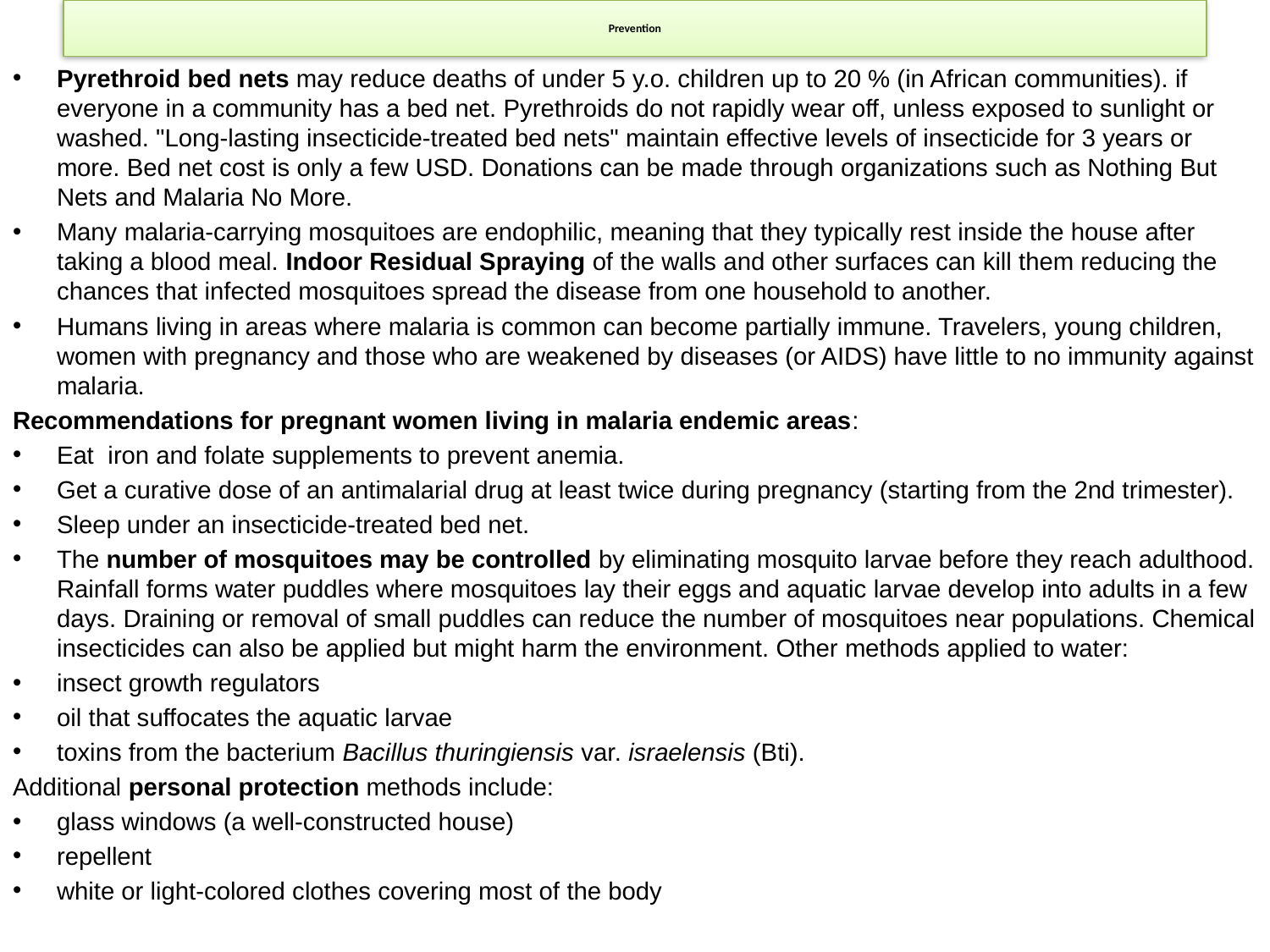

# Prevention
Pyrethroid bed nets may reduce deaths of under 5 y.o. children up to 20 % (in African communities). if everyone in a community has a bed net. Pyrethroids do not rapidly wear off, unless exposed to sunlight or washed. "Long-lasting insecticide-treated bed nets" maintain effective levels of insecticide for 3 years or more. Bed net cost is only a few USD. Donations can be made through organizations such as Nothing But Nets and Malaria No More.
Many malaria-carrying mosquitoes are endophilic, meaning that they typically rest inside the house after taking a blood meal. Indoor Residual Spraying of the walls and other surfaces can kill them reducing the chances that infected mosquitoes spread the disease from one household to another.
Humans living in areas where malaria is common can become partially immune. Travelers, young children, women with pregnancy and those who are weakened by diseases (or AIDS) have little to no immunity against malaria.
Recommendations for pregnant women living in malaria endemic areas:
Eat  iron and folate supplements to prevent anemia.
Get a curative dose of an antimalarial drug at least twice during pregnancy (starting from the 2nd trimester).
Sleep under an insecticide-treated bed net.
The number of mosquitoes may be controlled by eliminating mosquito larvae before they reach adulthood. Rainfall forms water puddles where mosquitoes lay their eggs and aquatic larvae develop into adults in a few days. Draining or removal of small puddles can reduce the number of mosquitoes near populations. Chemical insecticides can also be applied but might harm the environment. Other methods applied to water:
insect growth regulators
oil that suffocates the aquatic larvae
toxins from the bacterium Bacillus thuringiensis var. israelensis (Bti).
Additional personal protection methods include:
glass windows (a well-constructed house)
repellent
white or light-colored clothes covering most of the body